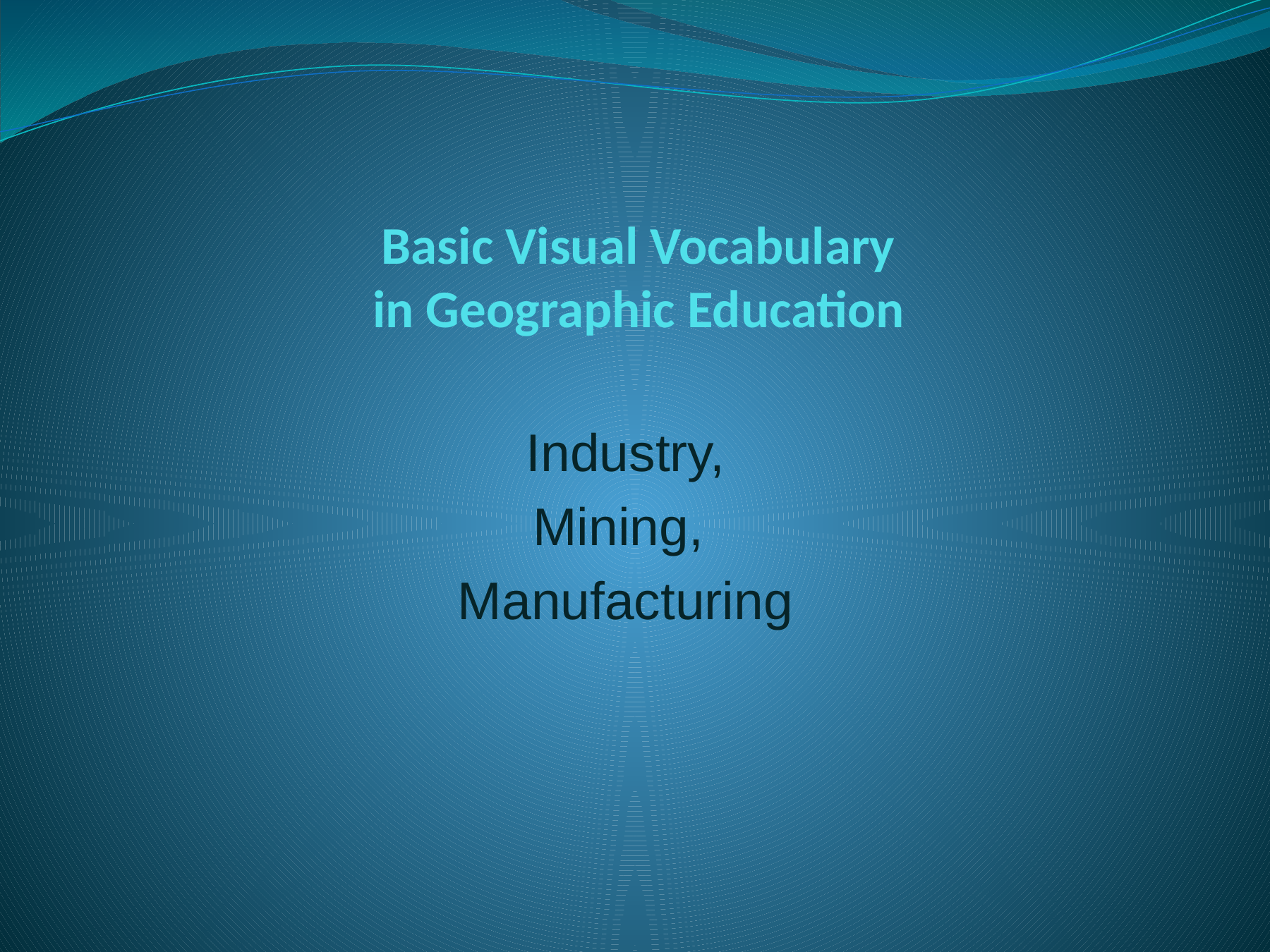

# Basic Visual Vocabulary in Geographic Education
Industry,
Mining,
Manufacturing